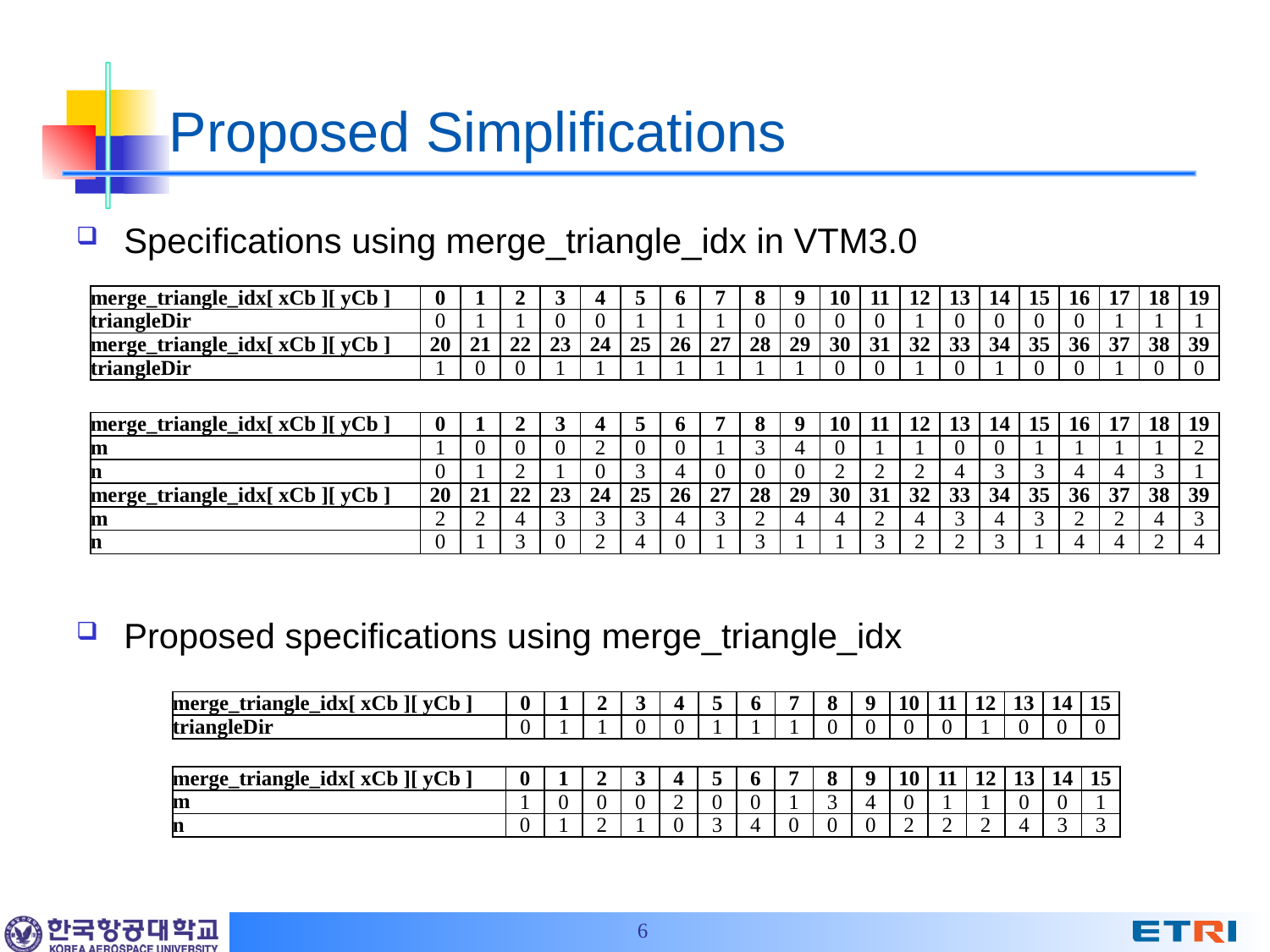

# Proposed Simplifications
Specifications using merge_triangle_idx in VTM3.0

Proposed specifications using merge_triangle_idx

| merge\_triangle\_idx[ xCb ][ yCb ] | 0 | 1 | 2 | 3 | 4 | 5 | 6 | 7 | 8 | 9 | 10 | 11 | 12 | 13 | 14 | 15 | 16 | 17 | 18 | 19 |
| --- | --- | --- | --- | --- | --- | --- | --- | --- | --- | --- | --- | --- | --- | --- | --- | --- | --- | --- | --- | --- |
| triangleDir | 0 | 1 | 1 | 0 | 0 | 1 | 1 | 1 | 0 | 0 | 0 | 0 | 1 | 0 | 0 | 0 | 0 | 1 | 1 | 1 |
| merge\_triangle\_idx[ xCb ][ yCb ] | 20 | 21 | 22 | 23 | 24 | 25 | 26 | 27 | 28 | 29 | 30 | 31 | 32 | 33 | 34 | 35 | 36 | 37 | 38 | 39 |
| triangleDir | 1 | 0 | 0 | 1 | 1 | 1 | 1 | 1 | 1 | 1 | 0 | 0 | 1 | 0 | 1 | 0 | 0 | 1 | 0 | 0 |
| merge\_triangle\_idx[ xCb ][ yCb ] | 0 | 1 | 2 | 3 | 4 | 5 | 6 | 7 | 8 | 9 | 10 | 11 | 12 | 13 | 14 | 15 | 16 | 17 | 18 | 19 |
| --- | --- | --- | --- | --- | --- | --- | --- | --- | --- | --- | --- | --- | --- | --- | --- | --- | --- | --- | --- | --- |
| m | 1 | 0 | 0 | 0 | 2 | 0 | 0 | 1 | 3 | 4 | 0 | 1 | 1 | 0 | 0 | 1 | 1 | 1 | 1 | 2 |
| n | 0 | 1 | 2 | 1 | 0 | 3 | 4 | 0 | 0 | 0 | 2 | 2 | 2 | 4 | 3 | 3 | 4 | 4 | 3 | 1 |
| merge\_triangle\_idx[ xCb ][ yCb ] | 20 | 21 | 22 | 23 | 24 | 25 | 26 | 27 | 28 | 29 | 30 | 31 | 32 | 33 | 34 | 35 | 36 | 37 | 38 | 39 |
| m | 2 | 2 | 4 | 3 | 3 | 3 | 4 | 3 | 2 | 4 | 4 | 2 | 4 | 3 | 4 | 3 | 2 | 2 | 4 | 3 |
| n | 0 | 1 | 3 | 0 | 2 | 4 | 0 | 1 | 3 | 1 | 1 | 3 | 2 | 2 | 3 | 1 | 4 | 4 | 2 | 4 |
| merge\_triangle\_idx[ xCb ][ yCb ] | 0 | 1 | 2 | 3 | 4 | 5 | 6 | 7 | 8 | 9 | 10 | 11 | 12 | 13 | 14 | 15 |
| --- | --- | --- | --- | --- | --- | --- | --- | --- | --- | --- | --- | --- | --- | --- | --- | --- |
| triangleDir | 0 | 1 | 1 | 0 | 0 | 1 | 1 | 1 | 0 | 0 | 0 | 0 | 1 | 0 | 0 | 0 |
| merge\_triangle\_idx[ xCb ][ yCb ] | 0 | 1 | 2 | 3 | 4 | 5 | 6 | 7 | 8 | 9 | 10 | 11 | 12 | 13 | 14 | 15 |
| --- | --- | --- | --- | --- | --- | --- | --- | --- | --- | --- | --- | --- | --- | --- | --- | --- |
| m | 1 | 0 | 0 | 0 | 2 | 0 | 0 | 1 | 3 | 4 | 0 | 1 | 1 | 0 | 0 | 1 |
| n | 0 | 1 | 2 | 1 | 0 | 3 | 4 | 0 | 0 | 0 | 2 | 2 | 2 | 4 | 3 | 3 |